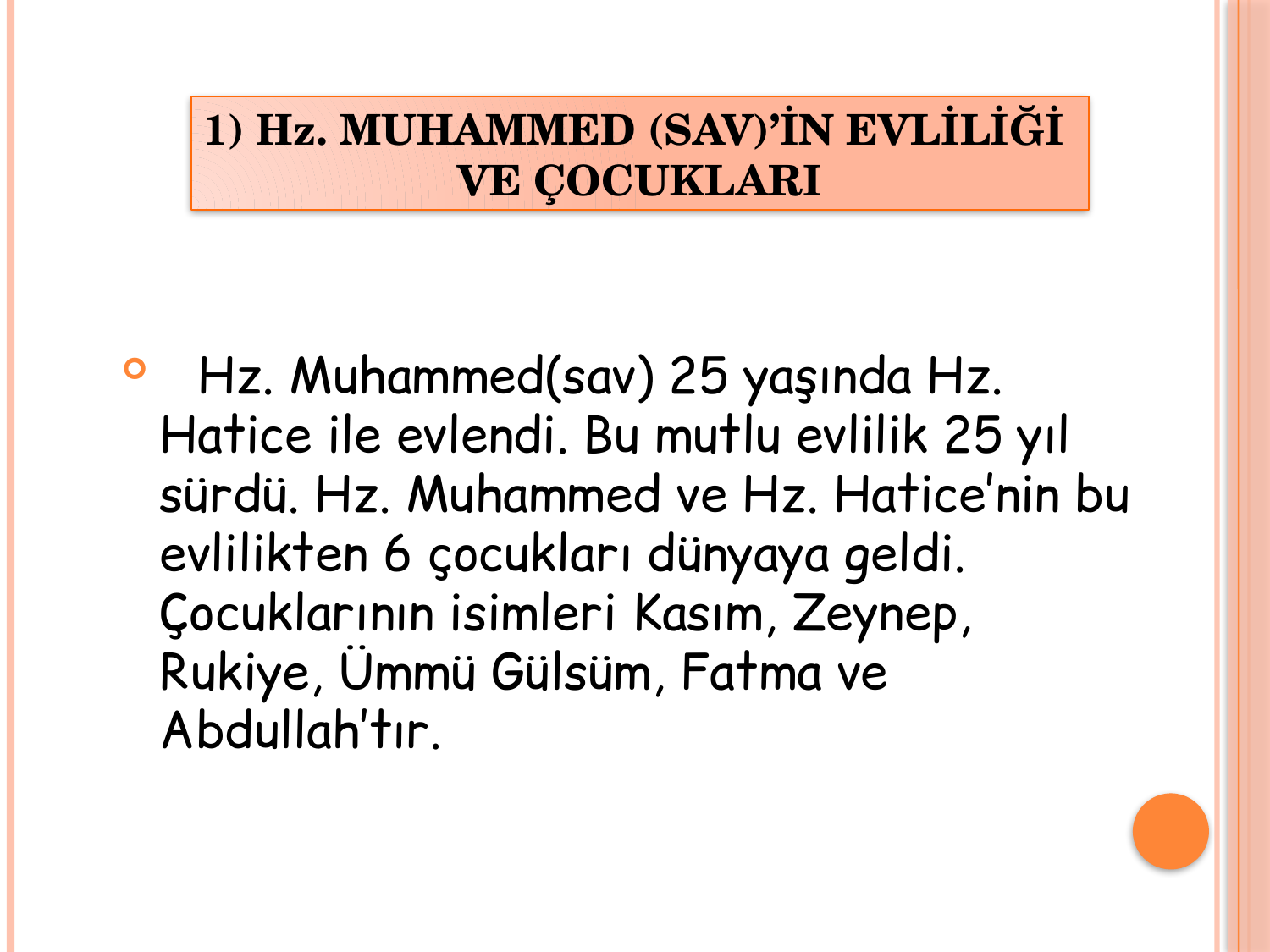

1) Hz. MUHAMMED (SAV)’İN EVLİLİĞİ
VE ÇOCUKLARI
   Hz. Muhammed(sav) 25 yaşında Hz. Hatice ile evlendi. Bu mutlu evlilik 25 yıl sürdü. Hz. Muhammed ve Hz. Hatice’nin bu evlilikten 6 çocukları dünyaya geldi. Çocuklarının isimleri Kasım, Zeynep, Rukiye, Ümmü Gülsüm, Fatma ve Abdullah’tır.